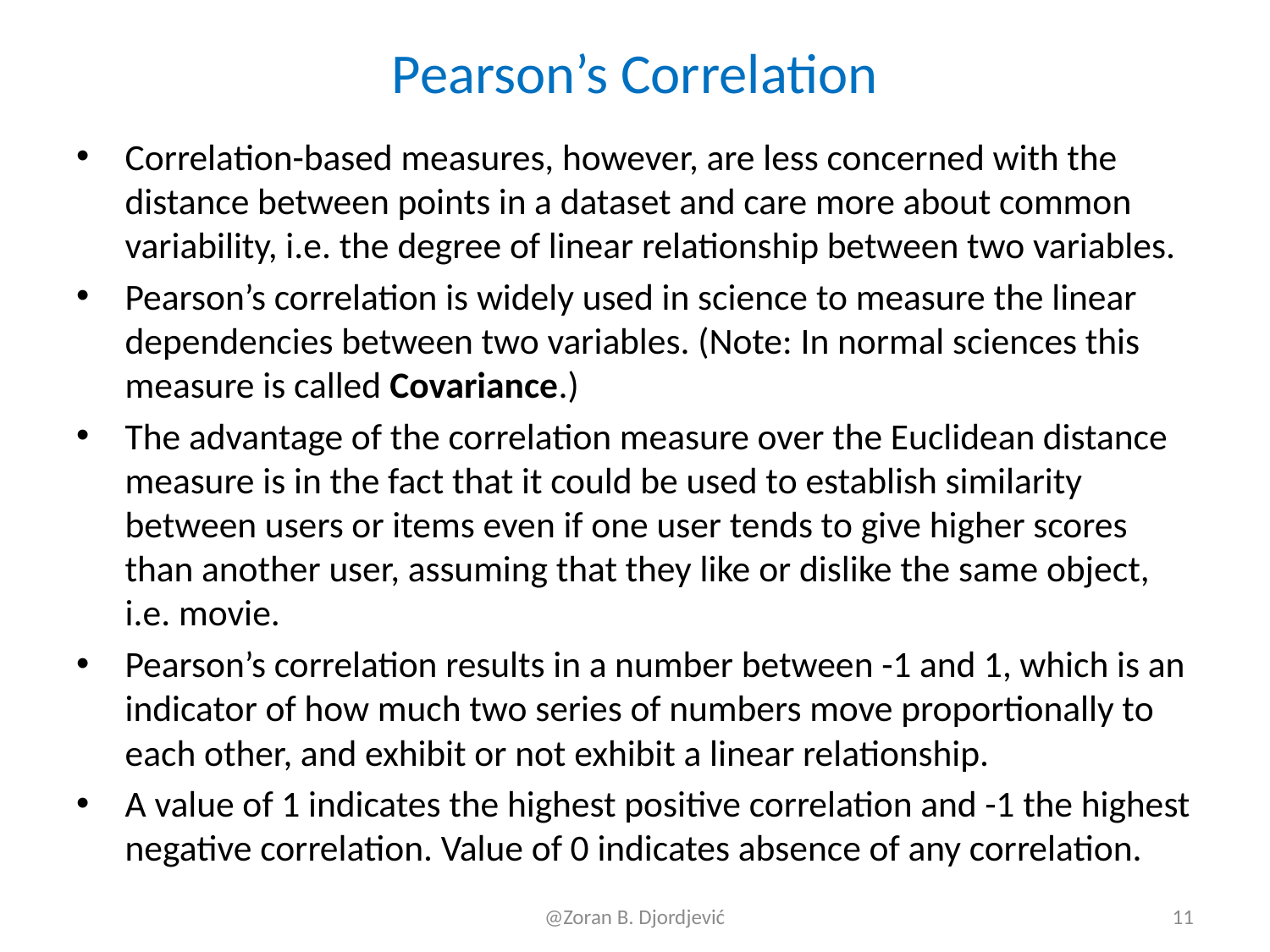

# Pearson’s Correlation
Correlation-based measures, however, are less concerned with the distance between points in a dataset and care more about common variability, i.e. the degree of linear relationship between two variables.
Pearson’s correlation is widely used in science to measure the linear dependencies between two variables. (Note: In normal sciences this measure is called Covariance.)
The advantage of the correlation measure over the Euclidean distance measure is in the fact that it could be used to establish similarity between users or items even if one user tends to give higher scores than another user, assuming that they like or dislike the same object, i.e. movie.
Pearson’s correlation results in a number between -1 and 1, which is an indicator of how much two series of numbers move proportionally to each other, and exhibit or not exhibit a linear relationship.
A value of 1 indicates the highest positive correlation and -1 the highest negative correlation. Value of 0 indicates absence of any correlation.
@Zoran B. Djordjević
11